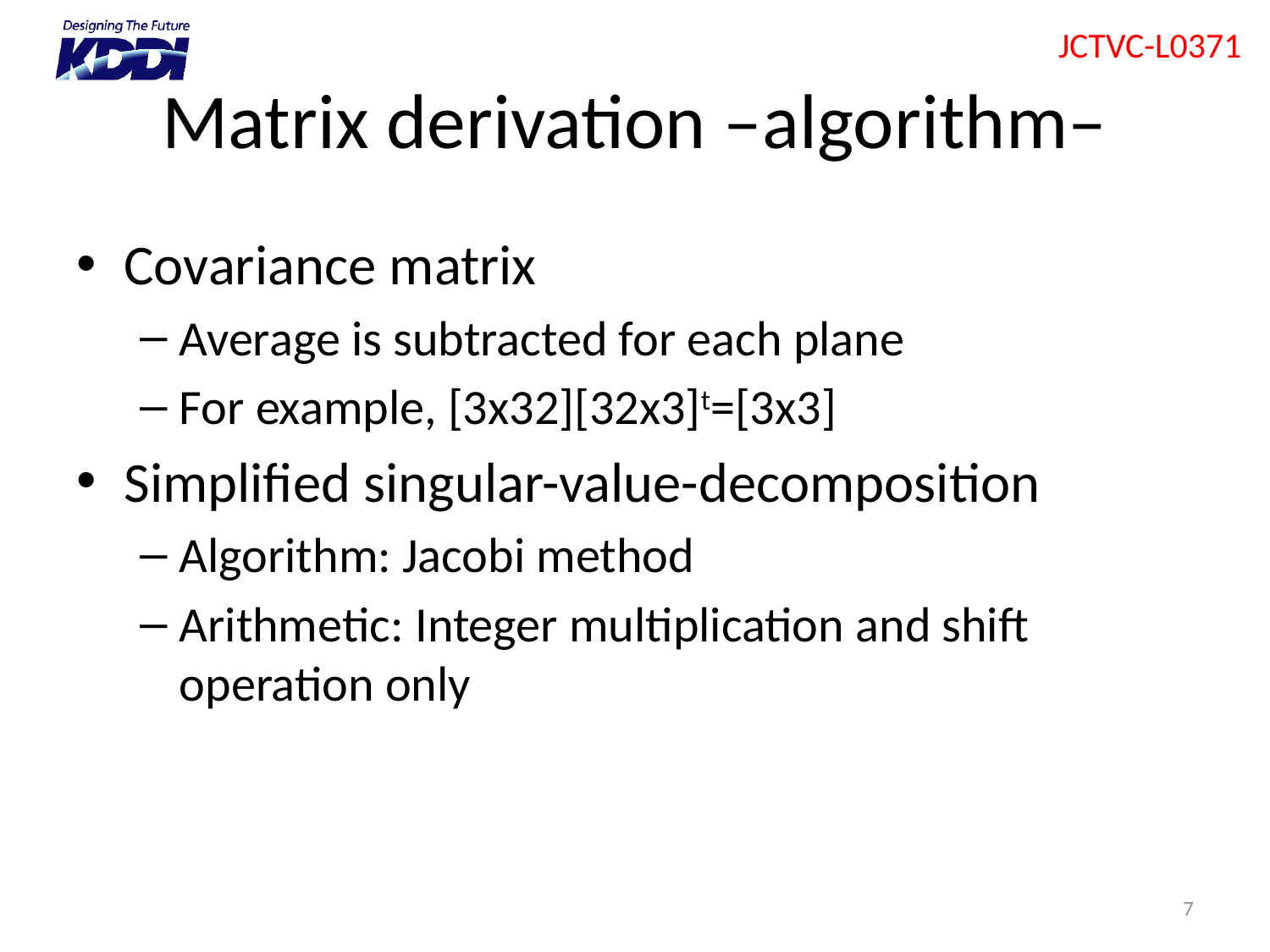

# Matrix derivation –algorithm–
Covariance matrix
Average is subtracted for each plane
For example, [3x32][32x3]t=[3x3]
Simplified singular-value-decomposition
Algorithm: Jacobi method
Arithmetic: Integer multiplication and shift operation only
7